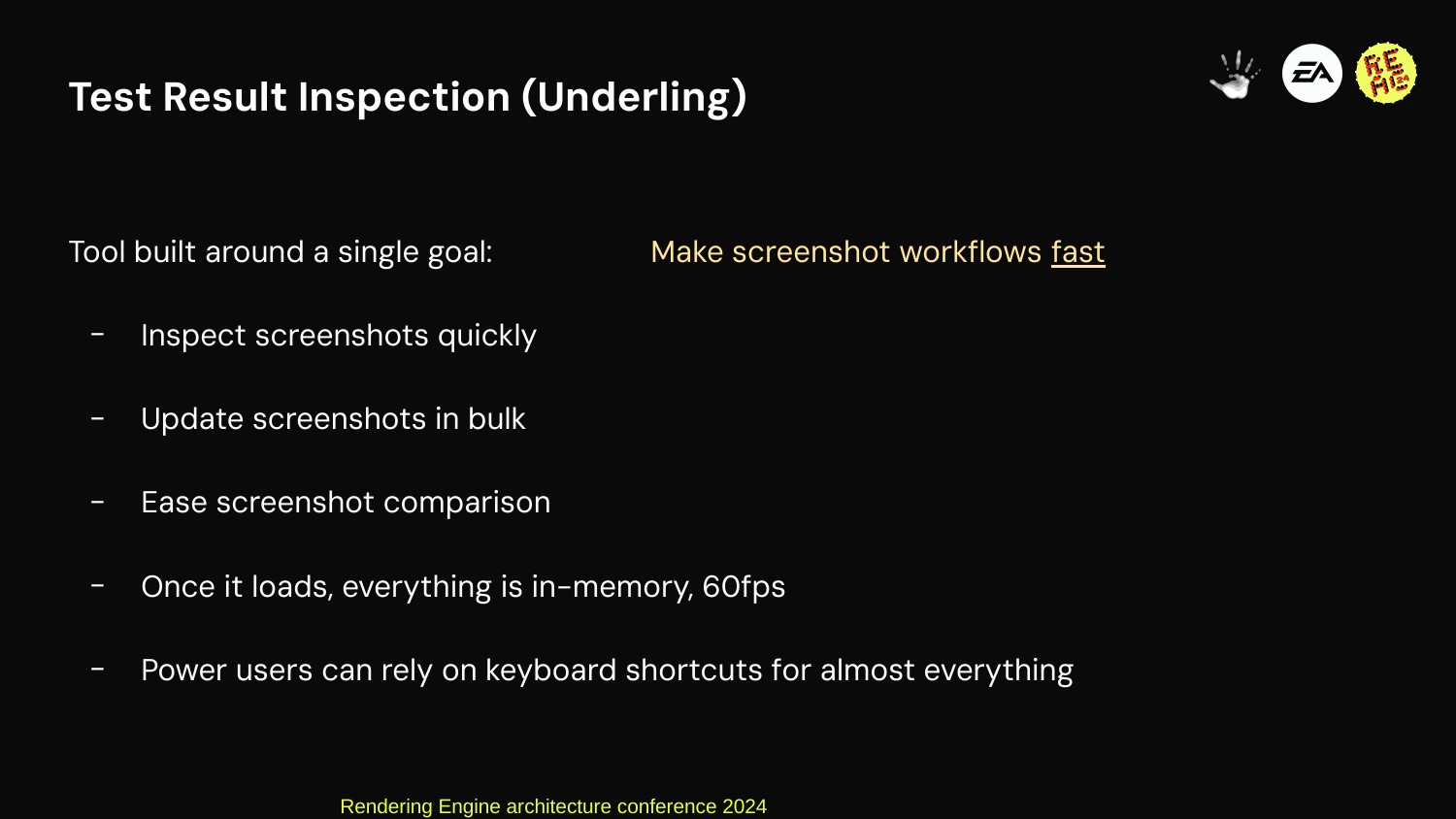

# Test Result Inspection (Underling)
Tool built around a single goal: 		Make screenshot workflows fast

Inspect screenshots quickly

Update screenshots in bulk

Ease screenshot comparison

Once it loads, everything is in-memory, 60fps

Power users can rely on keyboard shortcuts for almost everything